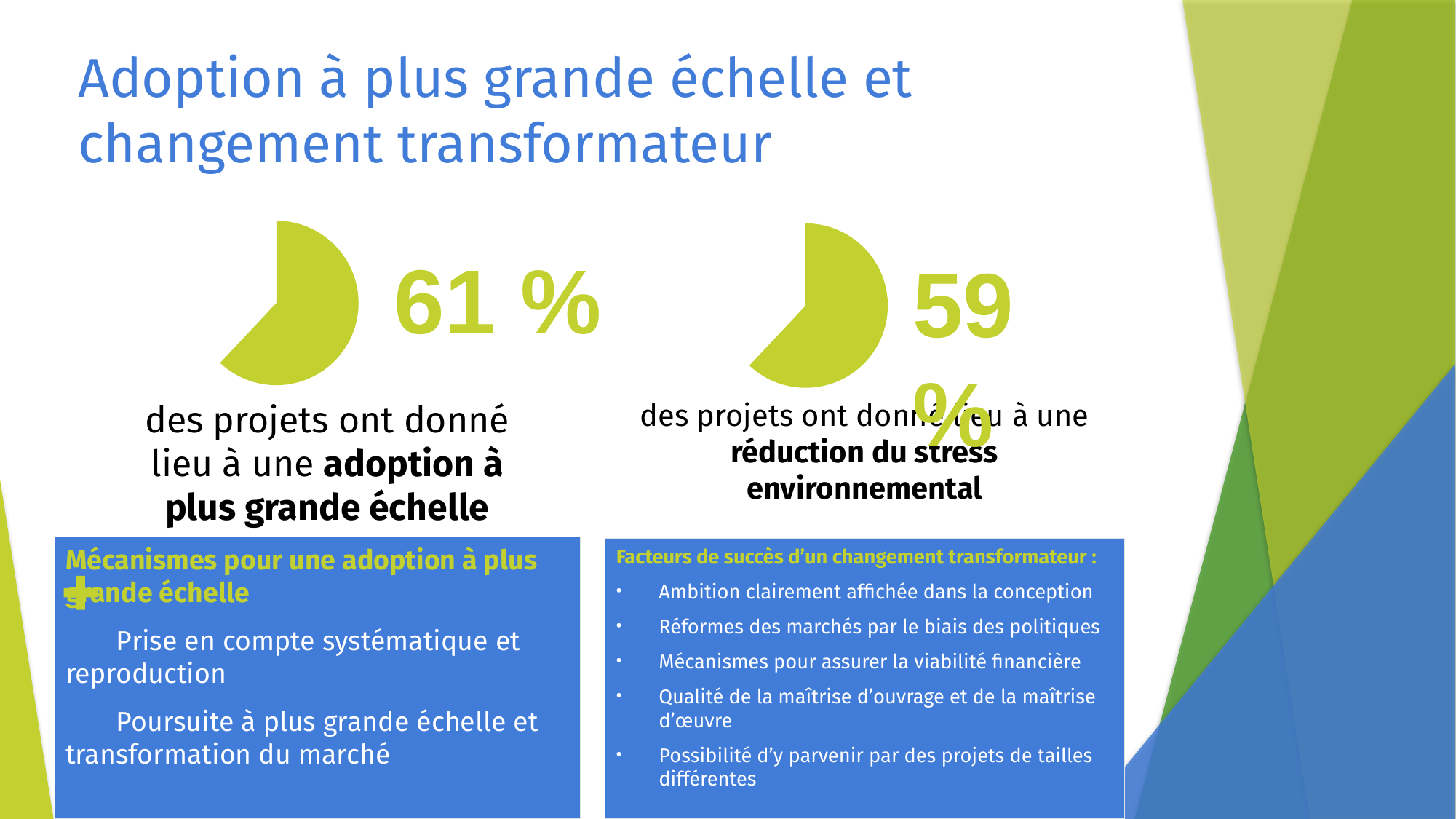

# Adoption à plus grande échelle et changement transformateur

### Chart

| Category |
|---|

### Chart

| Category | Sales |
|---|---|
| A | 62.0 |
| B | 38.0 |

### Chart

| Category | Sales |
|---|---|
| A | 62.0 |
| B | 38.0 |
61 %
59 %
des projets ont donné lieu à une réduction du stress environnemental
des projets ont donné lieu à une adoption à plus grande échelle
Mécanismes pour une adoption à plus grande échelle
       Prise en compte systématique et reproduction
       Poursuite à plus grande échelle et transformation du marché

Facteurs de succès d’un changement transformateur :
Ambition clairement affichée dans la conception
Réformes des marchés par le biais des politiques
Mécanismes pour assurer la viabilité financière
Qualité de la maîtrise d’ouvrage et de la maîtrise d’œuvre
Possibilité d’y parvenir par des projets de tailles différentes